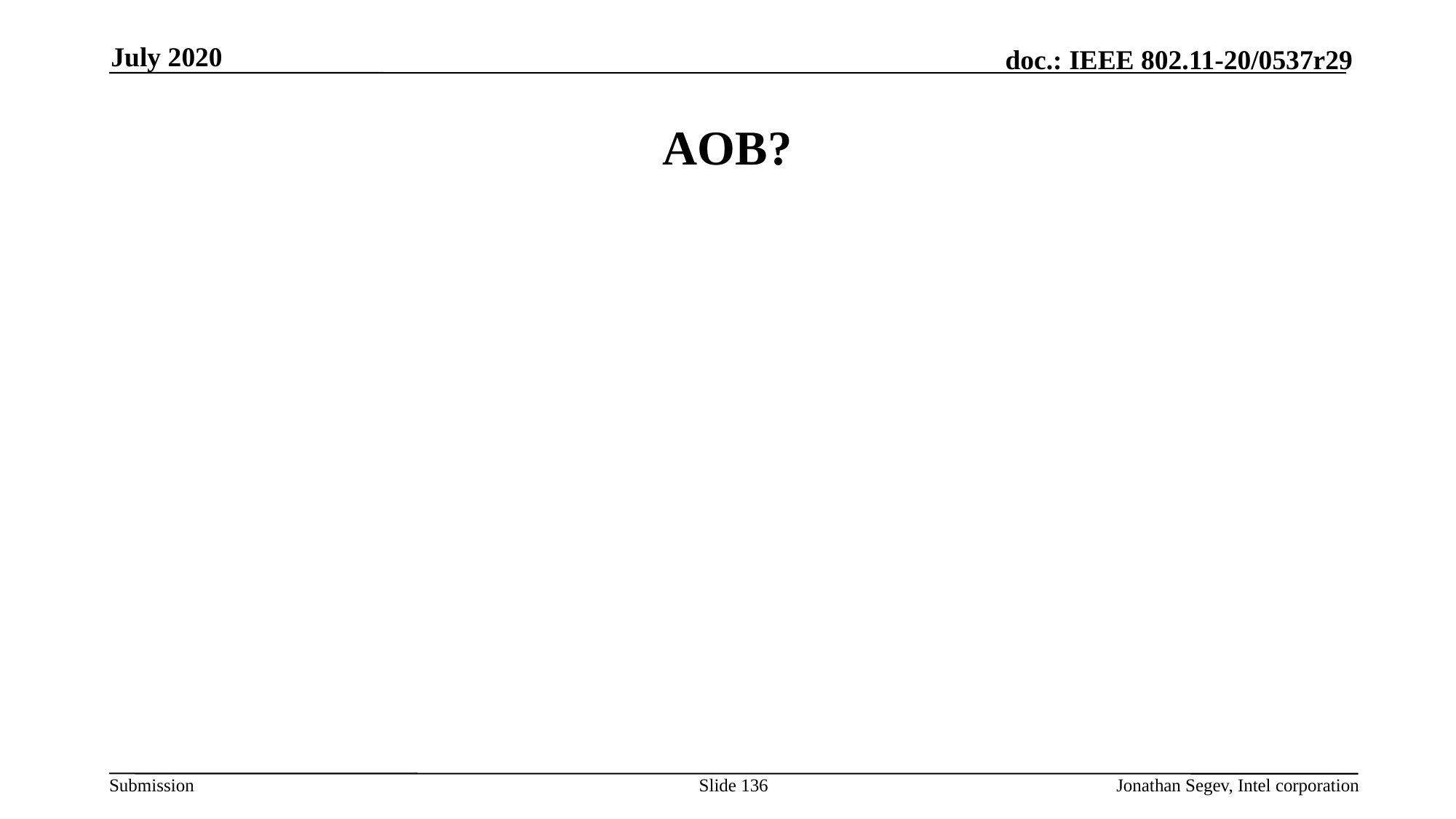

July 2020
# AOB?

Slide 136
Jonathan Segev, Intel corporation